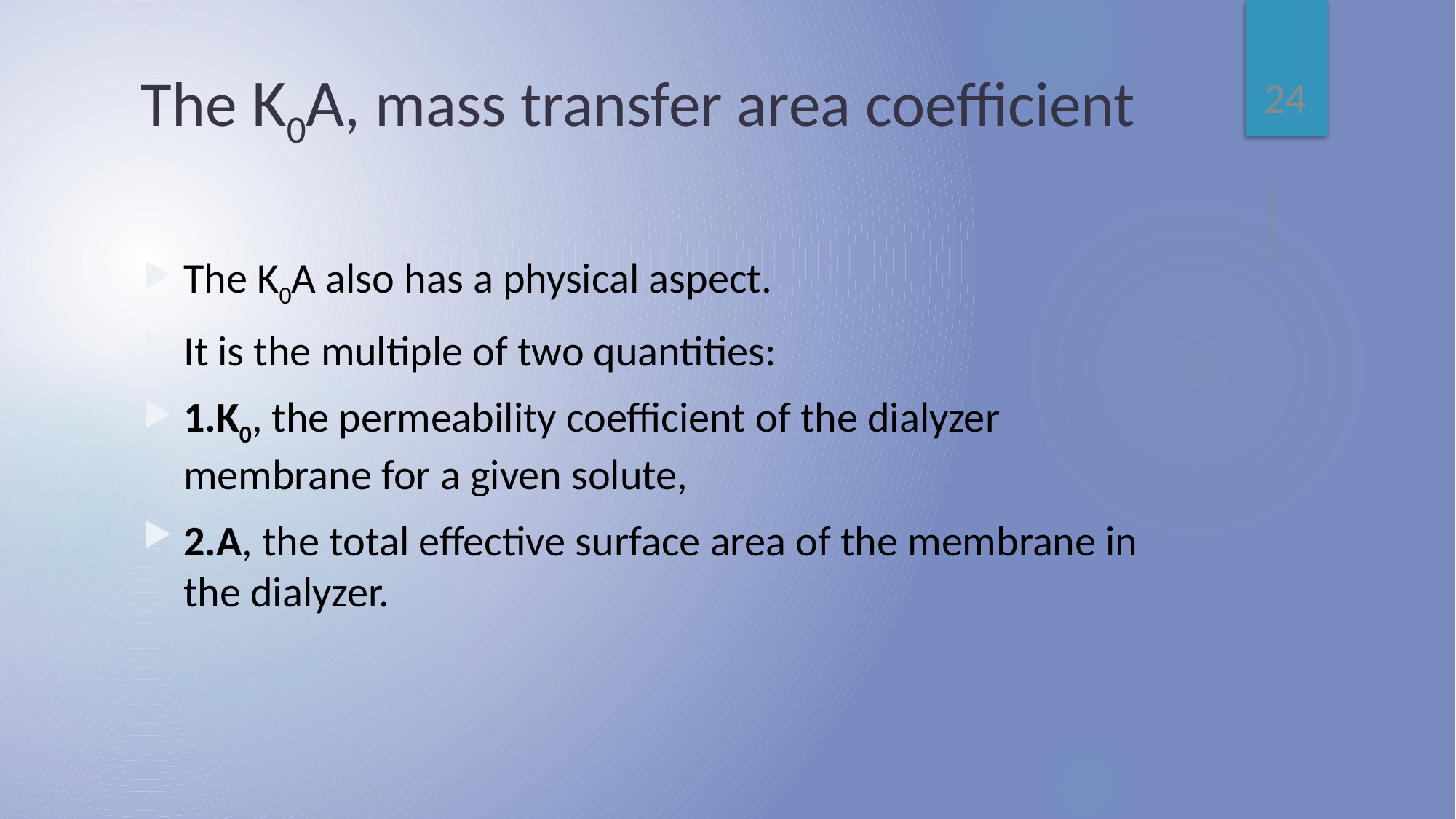

24
# The K0A, mass transfer area coefficient
1401.04.09
The K0A also has a physical aspect.
It is the multiple of two quantities:
1.K0, the permeability coefficient of the dialyzer membrane for a given solute,
2.A, the total effective surface area of the membrane in the dialyzer.